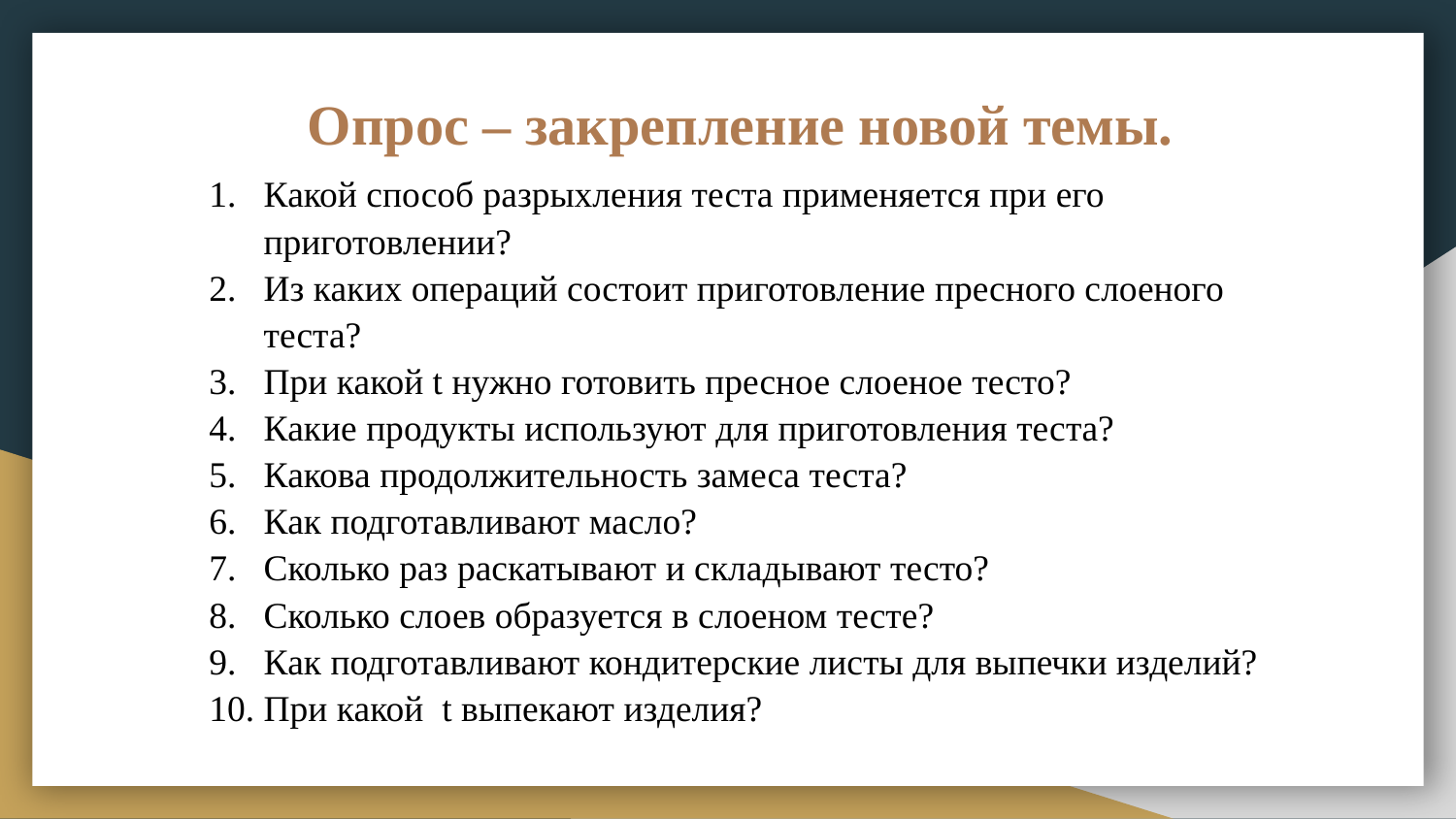

# Опрос – закрепление новой темы.
Какой способ разрыхления теста применяется при его приготовлении?
Из каких операций состоит приготовление пресного слоеного теста?
При какой t нужно готовить пресное слоеное тесто?
Какие продукты используют для приготовления теста?
Какова продолжительность замеса теста?
Как подготавливают масло?
Сколько раз раскатывают и складывают тесто?
Сколько слоев образуется в слоеном тесте?
Как подготавливают кондитерские листы для выпечки изделий?
При какой  t выпекают изделия?